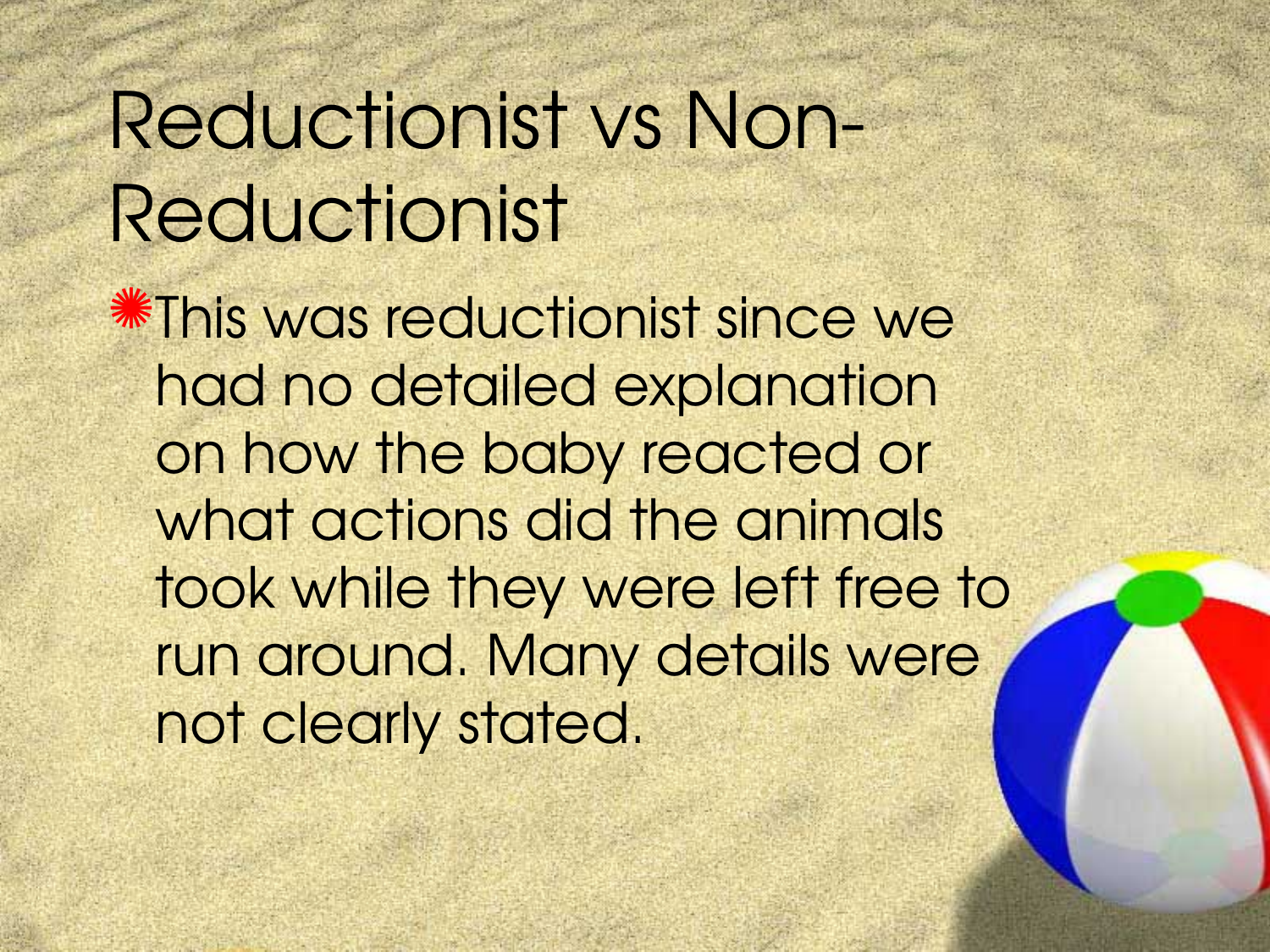

# Reductionist vs Non-Reductionist
This was reductionist since we had no detailed explanation on how the baby reacted or what actions did the animals took while they were left free to run around. Many details were not clearly stated.